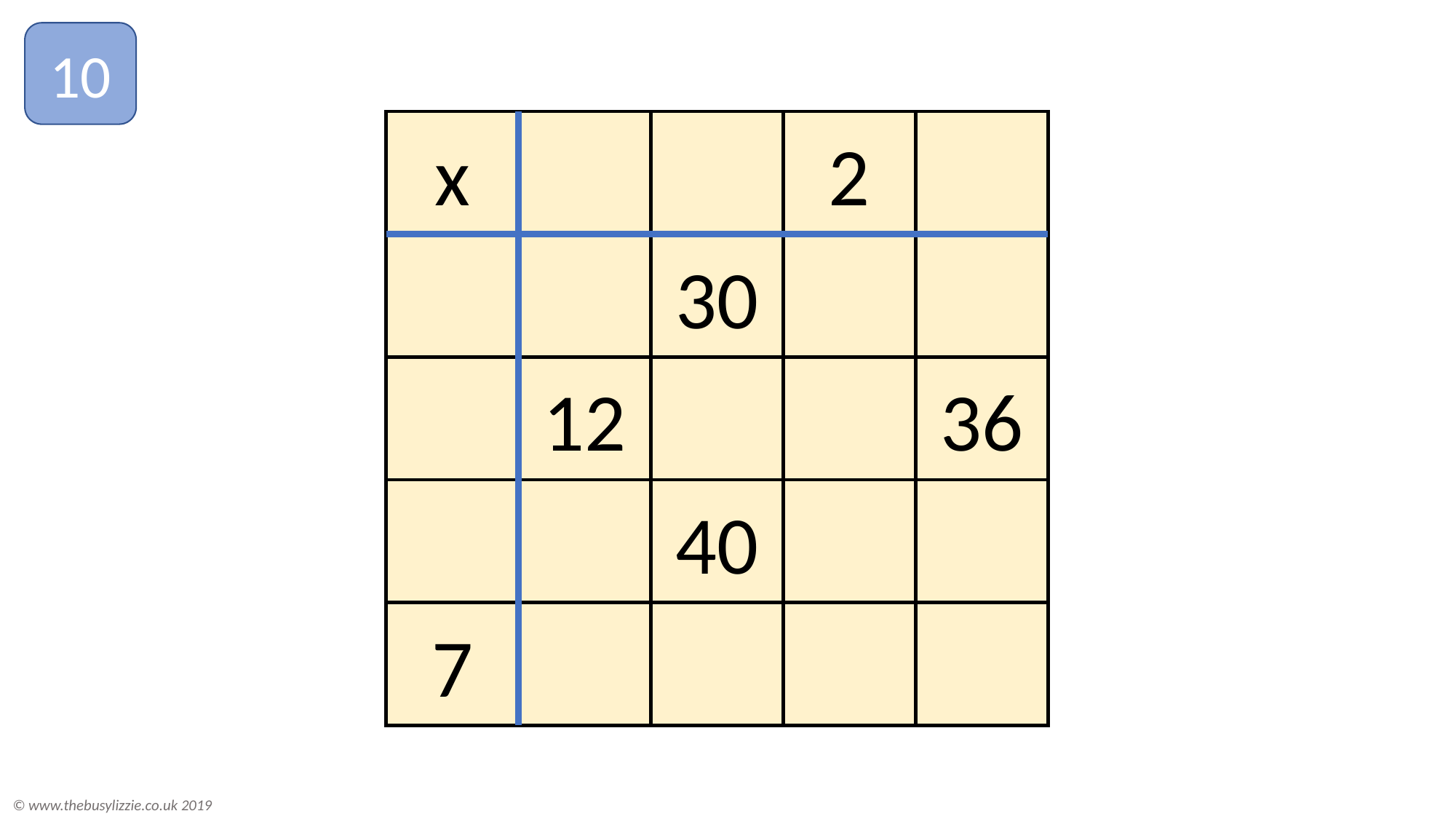

10
x

2

30

12

36

40

7

© www.thebusylizzie.co.uk 2019